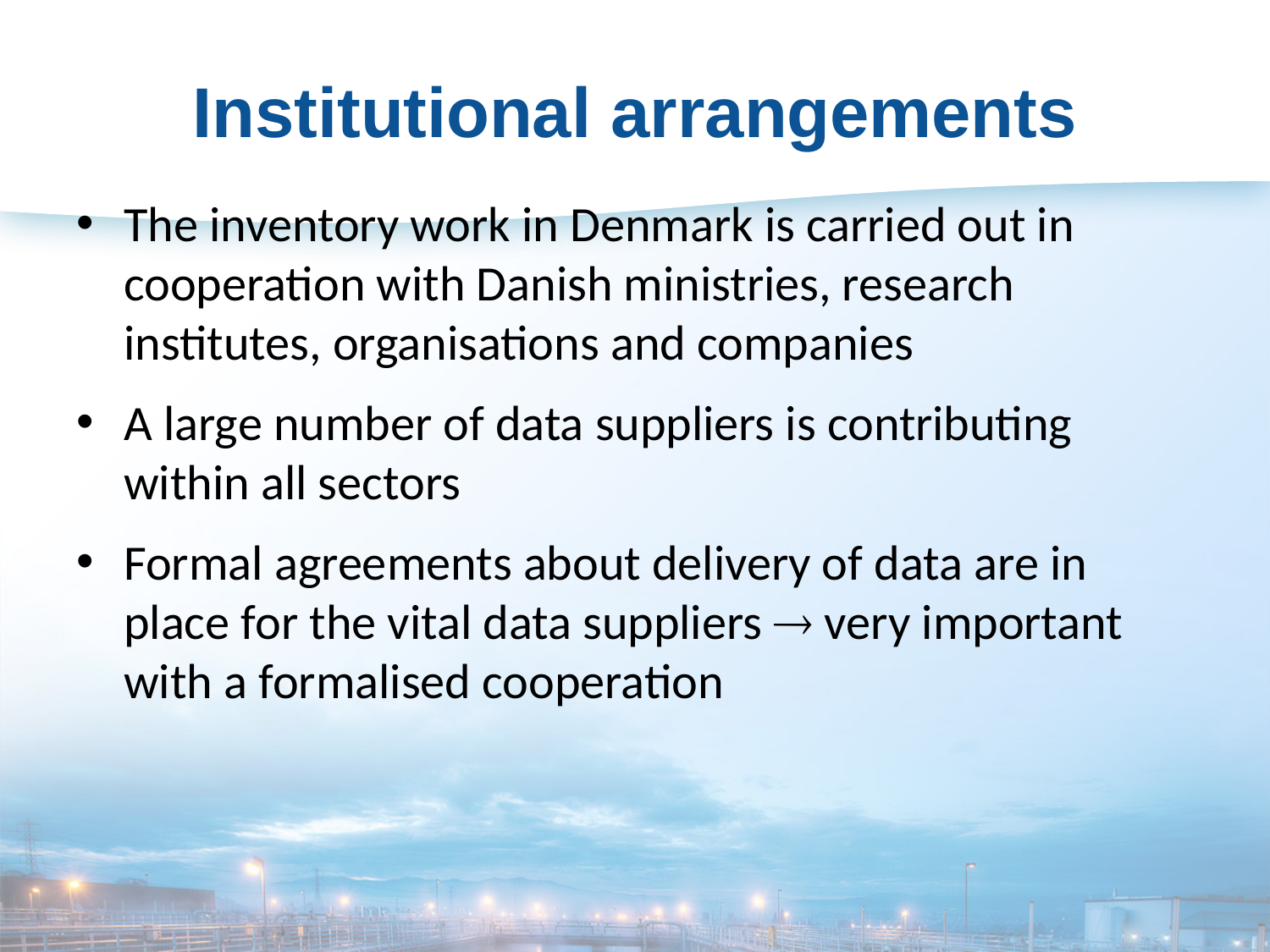

# Institutional arrangements
The inventory work in Denmark is carried out in cooperation with Danish ministries, research institutes, organisations and companies
A large number of data suppliers is contributing within all sectors
Formal agreements about delivery of data are in place for the vital data suppliers → very important with a formalised cooperation